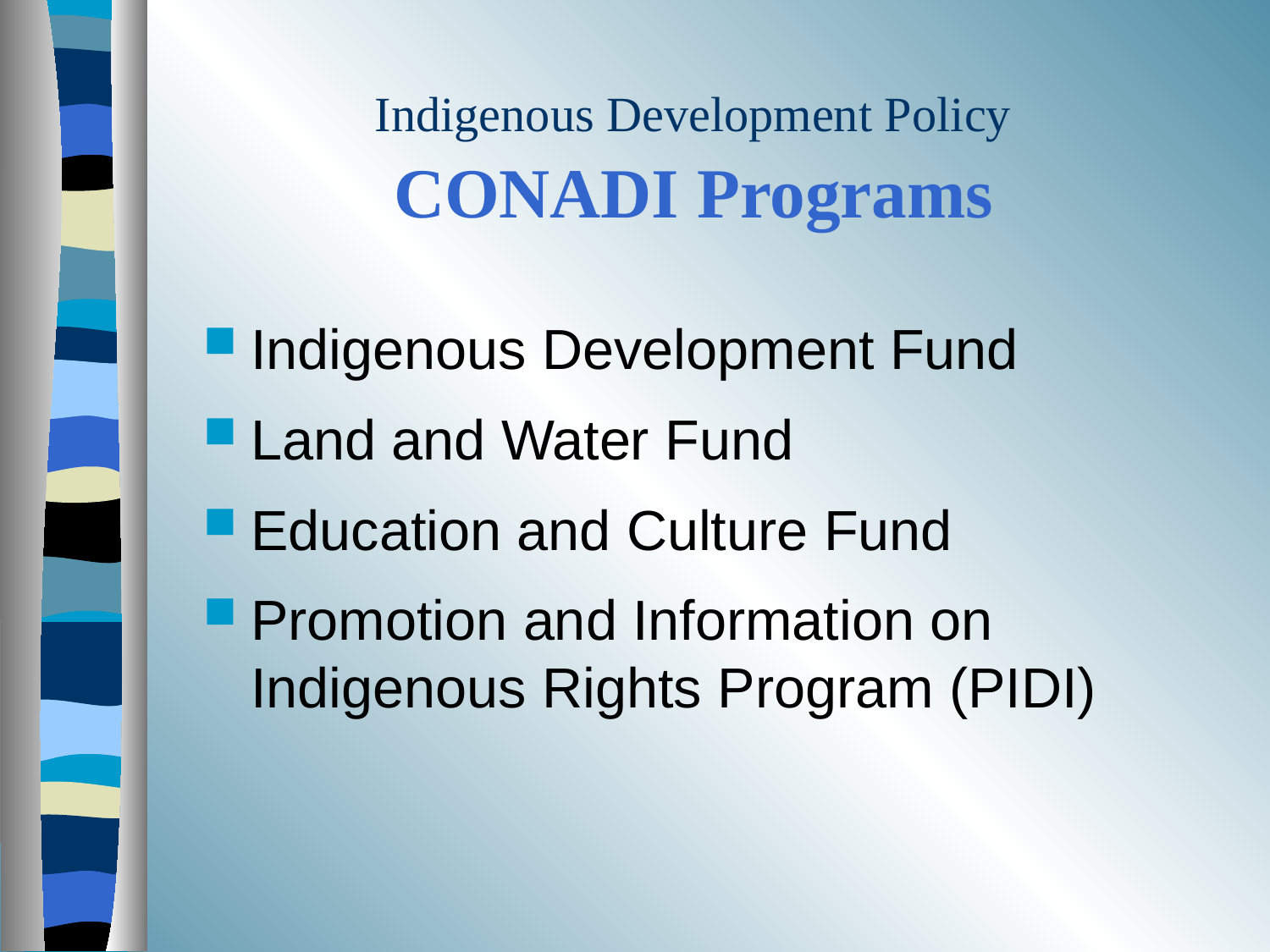

# Indigenous Development Policy CONADI Programs
Indigenous Development Fund
Land and Water Fund
Education and Culture Fund
Promotion and Information on Indigenous Rights Program (PIDI)